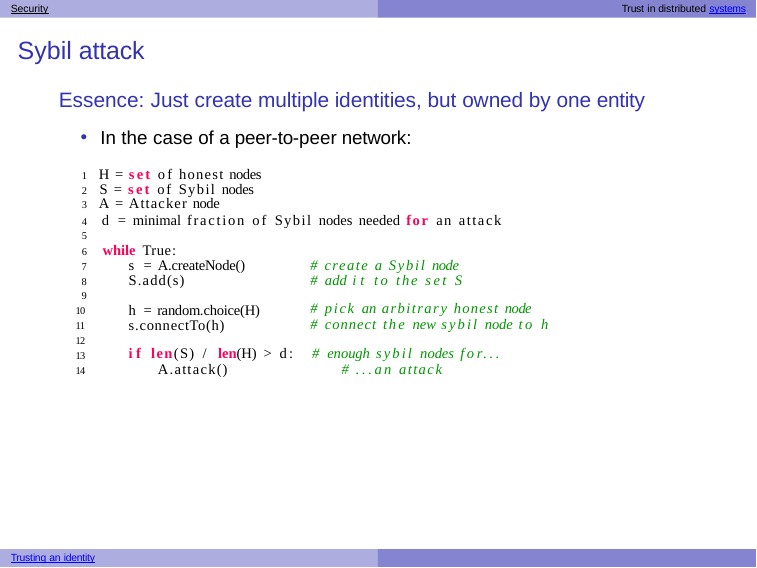

Security	Trust in distributed systems
# Sybil attack
Essence: Just create multiple identities, but owned by one entity
In the case of a peer-to-peer network:
1 H = set of honest nodes
2 S = set of Sybil nodes
3 A = Attacker node
4  d = minimal fraction of Sybil nodes needed for an attack
5
6  while True:
s = A.createNode() S.add(s)
# create a Sybil node # add it to the set S
7
8
9
10
11
12
13
14
h = random.choice(H) s.connectTo(h)
# pick an arbitrary honest node
# connect the new sybil node to h
if len(S) / len(H) > d:  # enough sybil nodes for...
A.attack()	# ...an attack

Trusting an identity